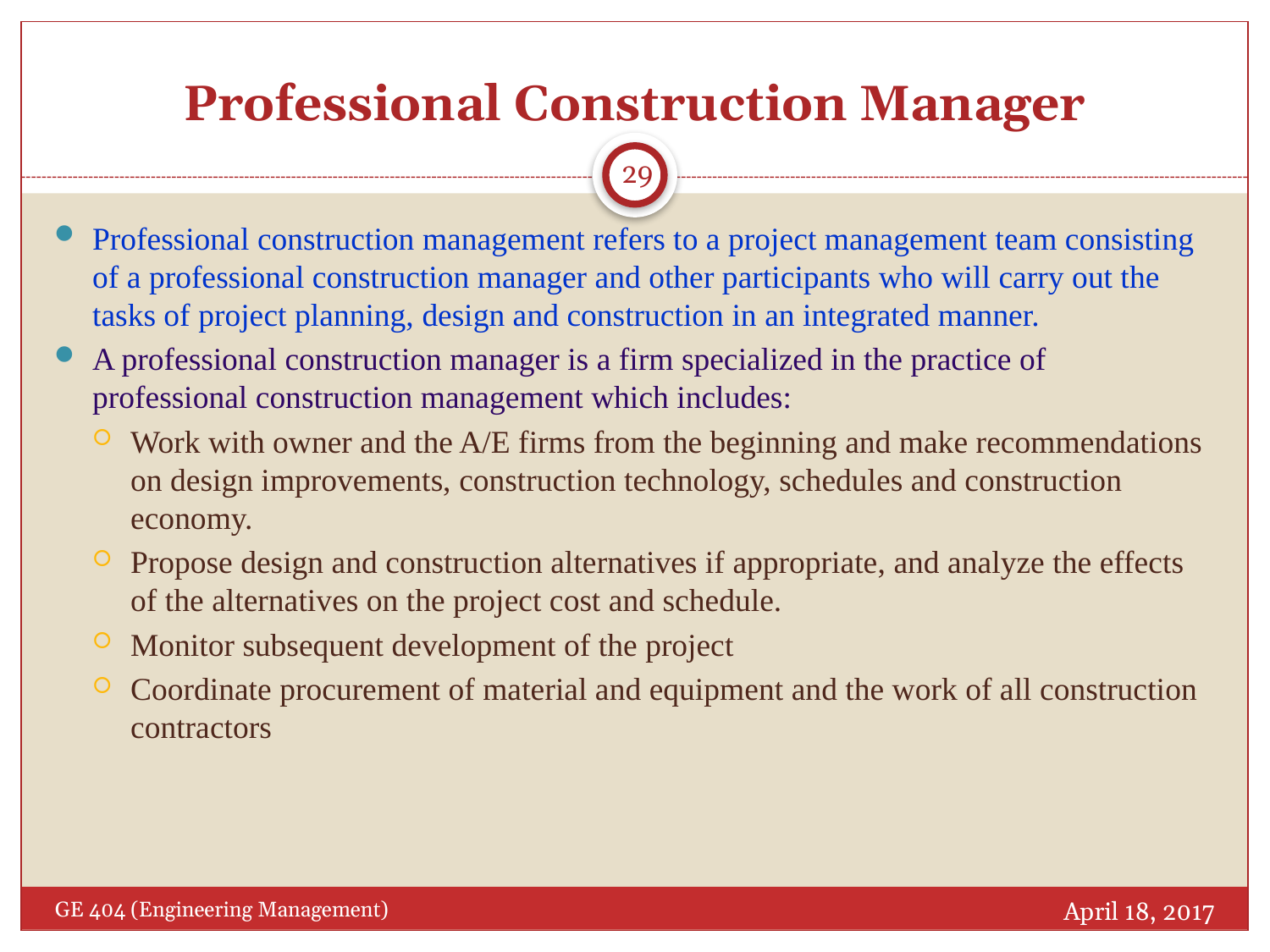

# Professional Construction Manager
29
Professional construction management refers to a project management team consisting of a professional construction manager and other participants who will carry out the tasks of project planning, design and construction in an integrated manner.
A professional construction manager is a firm specialized in the practice of professional construction management which includes:
Work with owner and the A/E firms from the beginning and make recommendations on design improvements, construction technology, schedules and construction economy.
Propose design and construction alternatives if appropriate, and analyze the effects of the alternatives on the project cost and schedule.
Monitor subsequent development of the project
Coordinate procurement of material and equipment and the work of all construction contractors

April 18, 2017
GE 404 (Engineering Management)